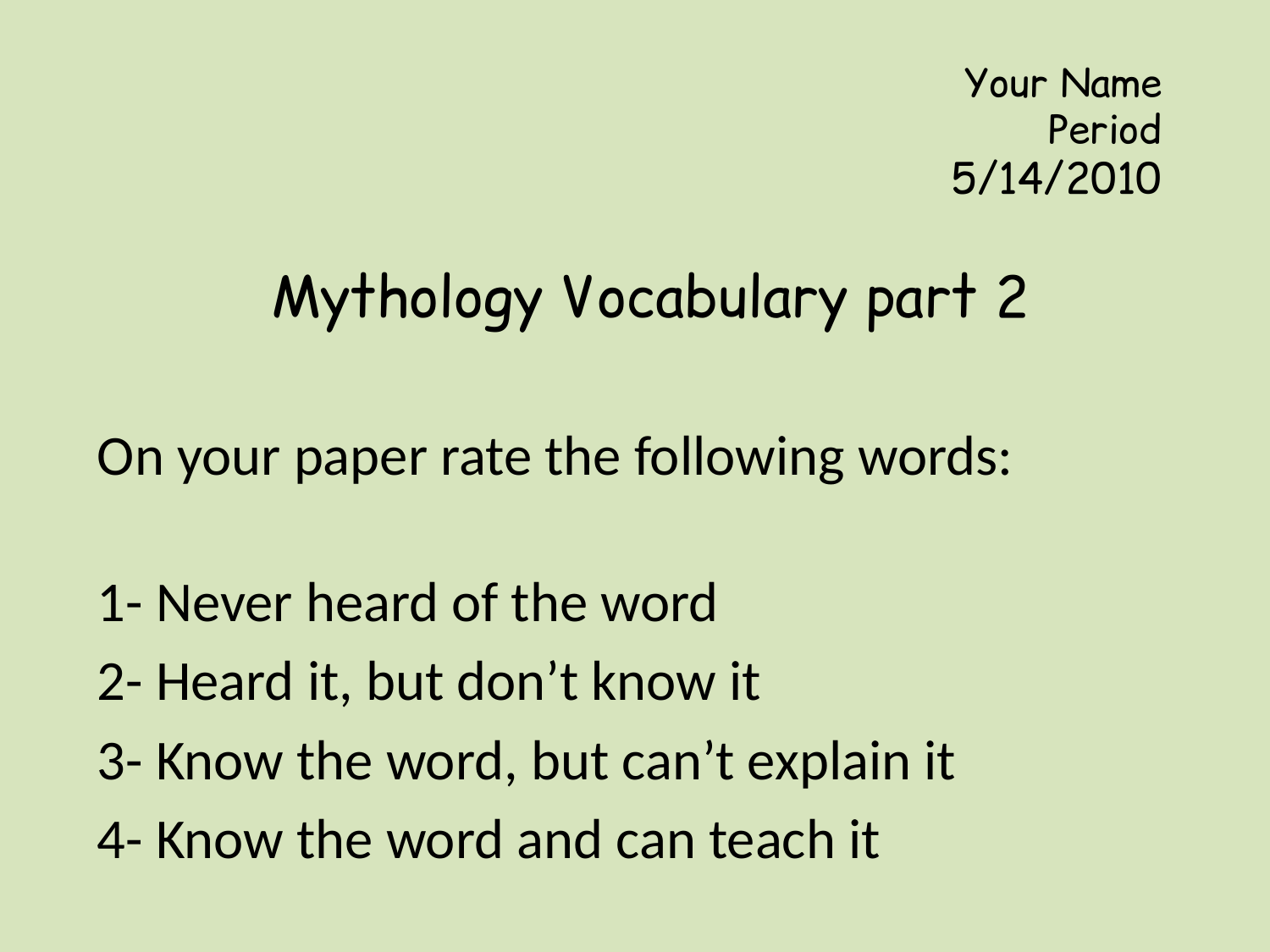

# Your Name Period 5/14/2010
Mythology Vocabulary part 2

On your paper rate the following words:
1- Never heard of the word
2- Heard it, but don’t know it
3- Know the word, but can’t explain it
4- Know the word and can teach it